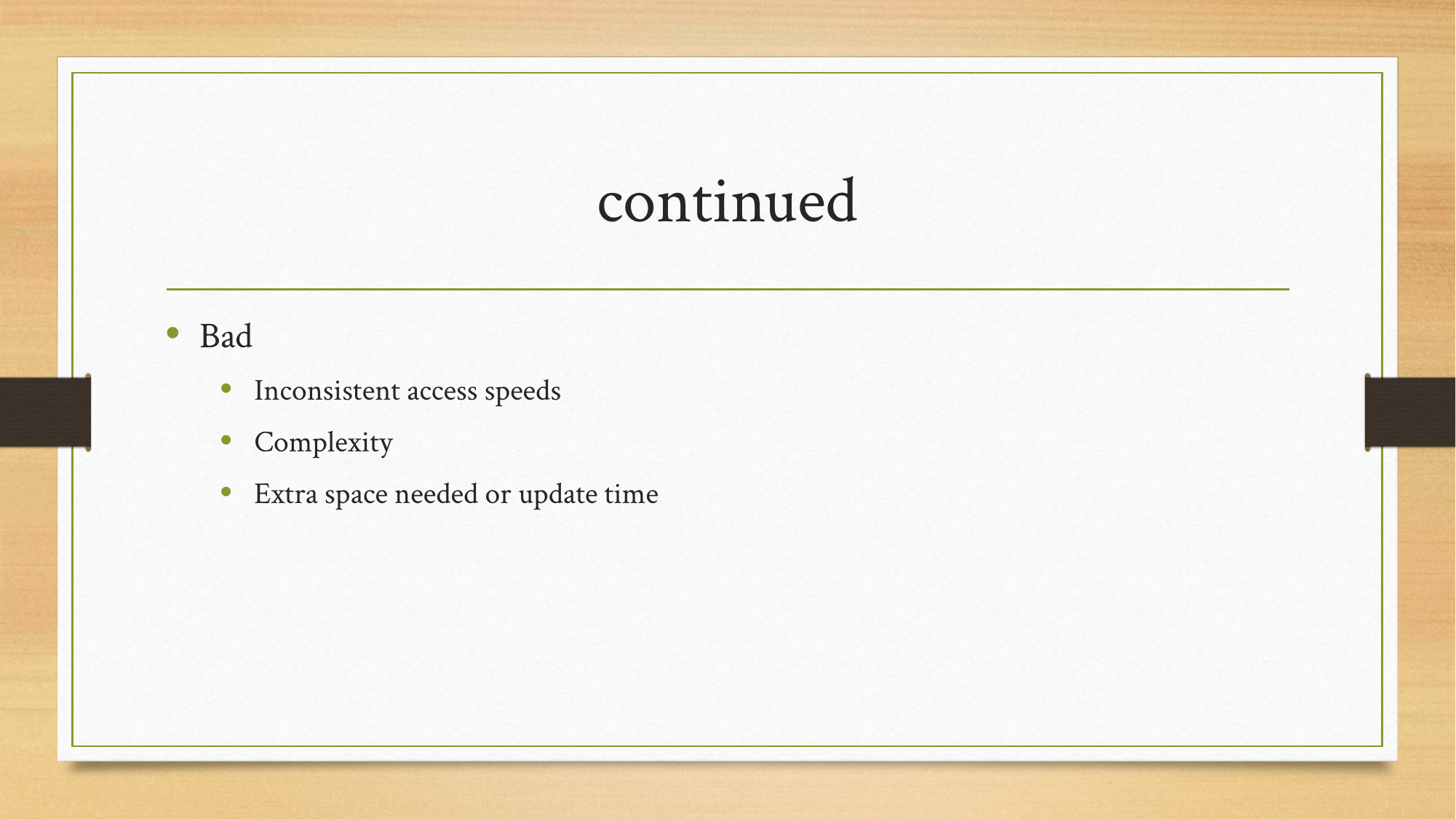

# continued
Bad
Inconsistent access speeds
Complexity
Extra space needed or update time